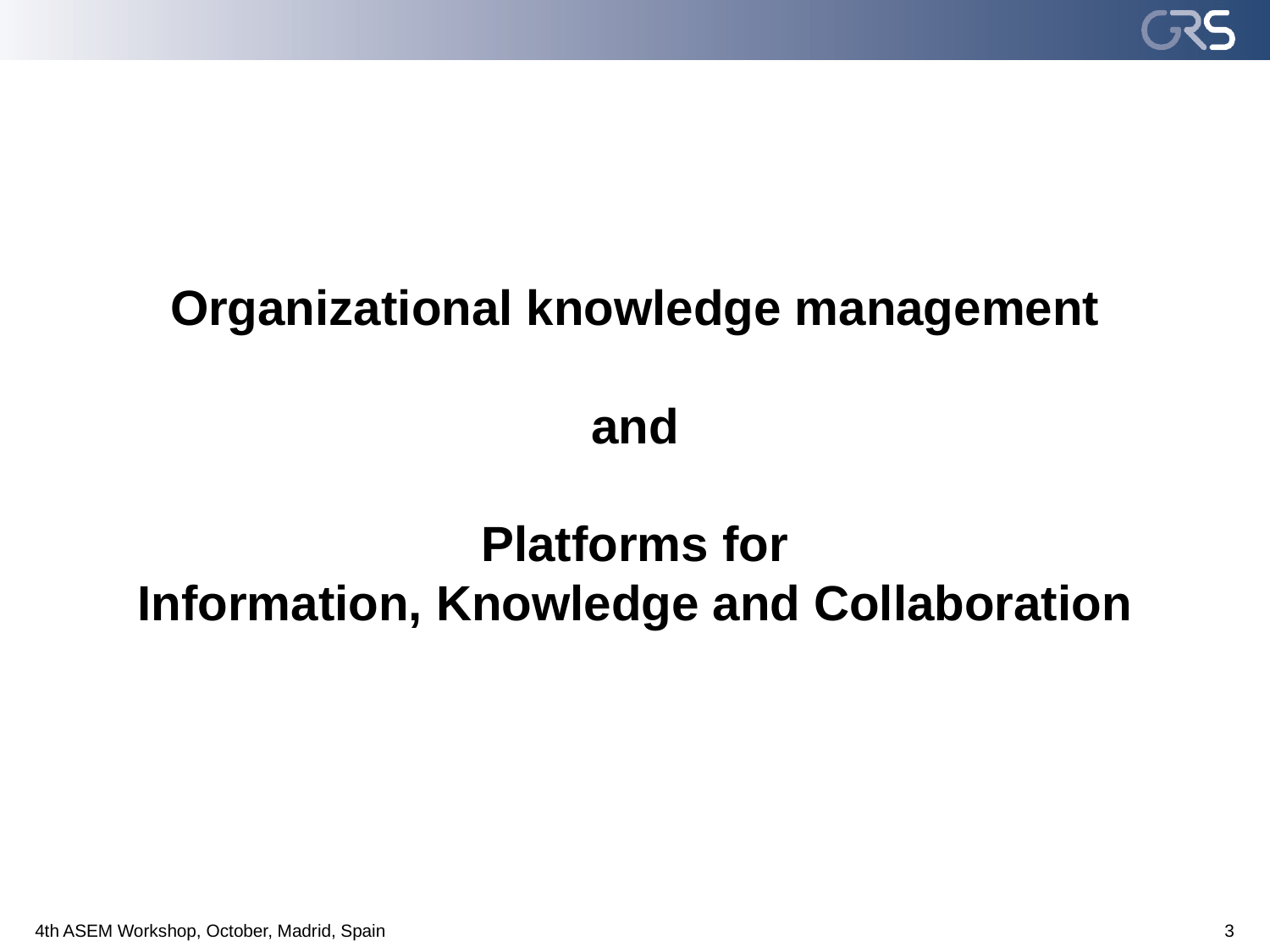

# Organizational knowledge management and Platforms for Information, Knowledge and Collaboration
3
4th ASEM Workshop, October, Madrid, Spain